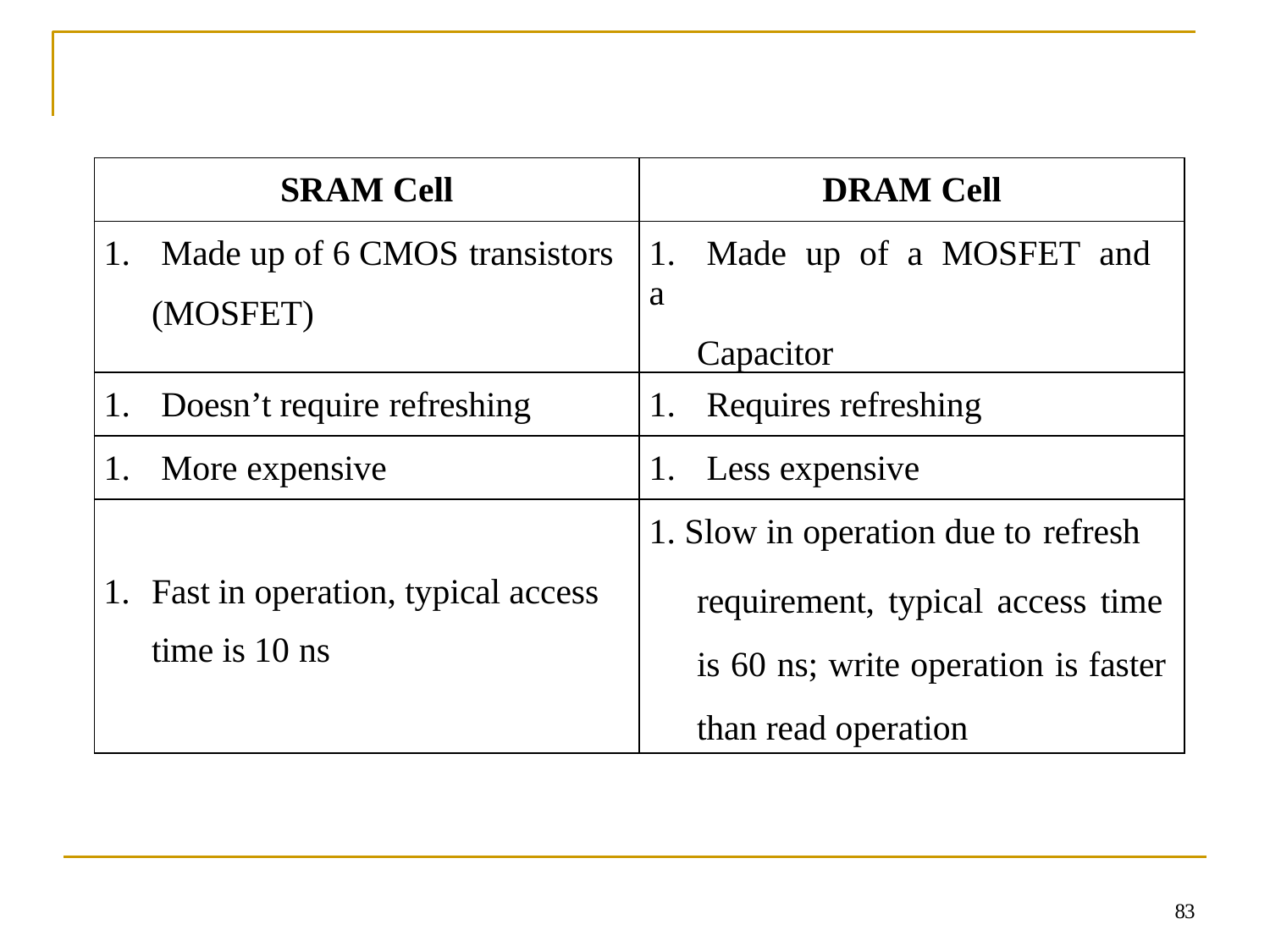

| SRAM Cell | DRAM Cell |
| --- | --- |
| 1. Made up of 6 CMOS transistors (MOSFET) | 1. Made up of a MOSFET and a Capacitor |
| 1. Doesn’t require refreshing | 1. Requires refreshing |
| 1. More expensive | 1. Less expensive |
| 1. Fast in operation, typical access time is 10 ns | 1. Slow in operation due to refresh requirement, typical access time is 60 ns; write operation is faster than read operation |
83